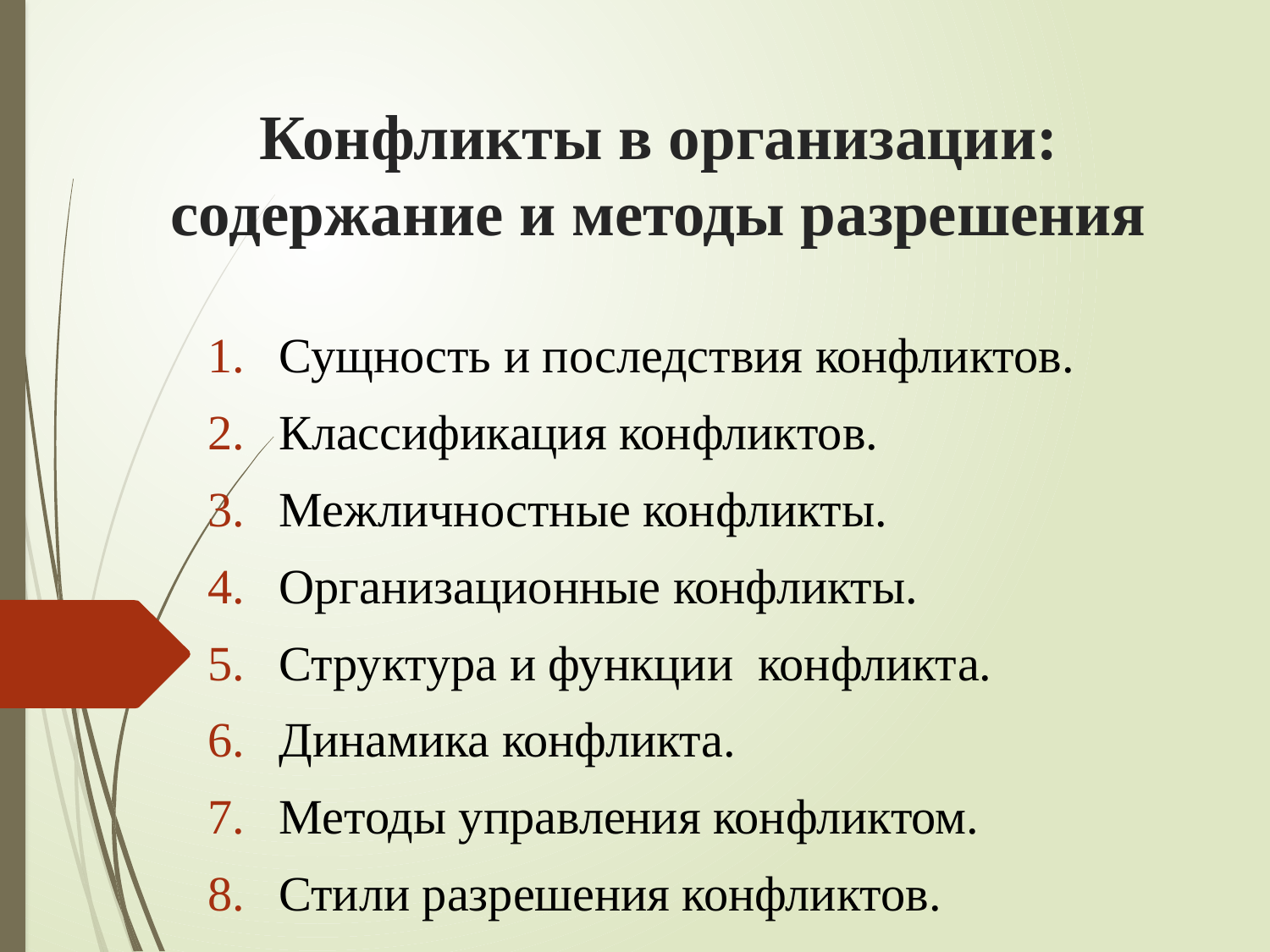

# Конфликты в организации: содержание и методы разрешения
Сущность и последствия конфликтов.
Классификация конфликтов.
Межличностные конфликты.
Организационные конфликты.
Структура и функции  конфликта.
Динамика конфликта.
Методы управления конфликтом.
Стили разрешения конфликтов.